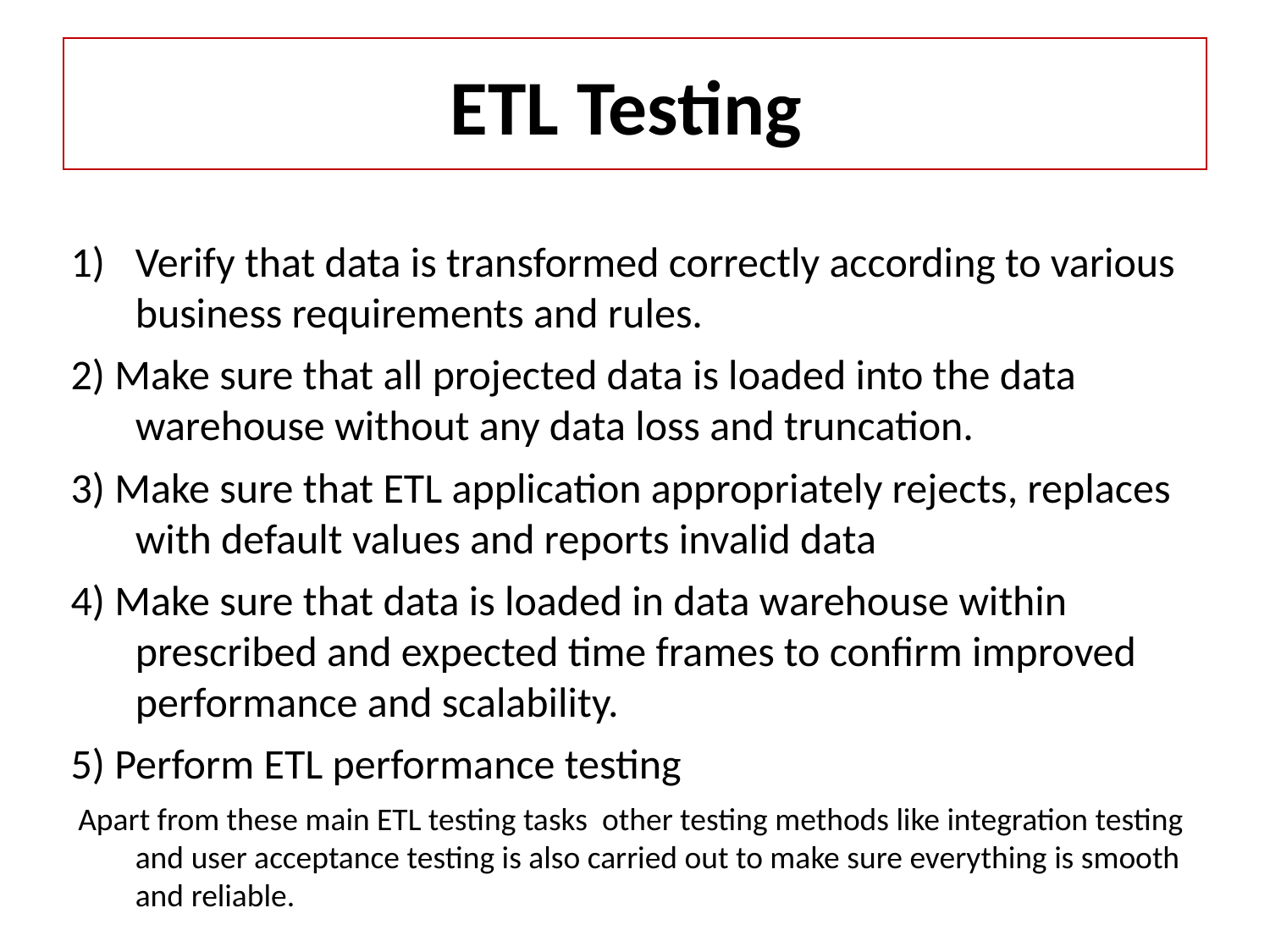

# ETL Testing
Verify that data is transformed correctly according to various business requirements and rules.
2) Make sure that all projected data is loaded into the data warehouse without any data loss and truncation.
3) Make sure that ETL application appropriately rejects, replaces with default values and reports invalid data
4) Make sure that data is loaded in data warehouse within prescribed and expected time frames to confirm improved performance and scalability.
5) Perform ETL performance testing
 Apart from these main ETL testing tasks  other testing methods like integration testing and user acceptance testing is also carried out to make sure everything is smooth and reliable.